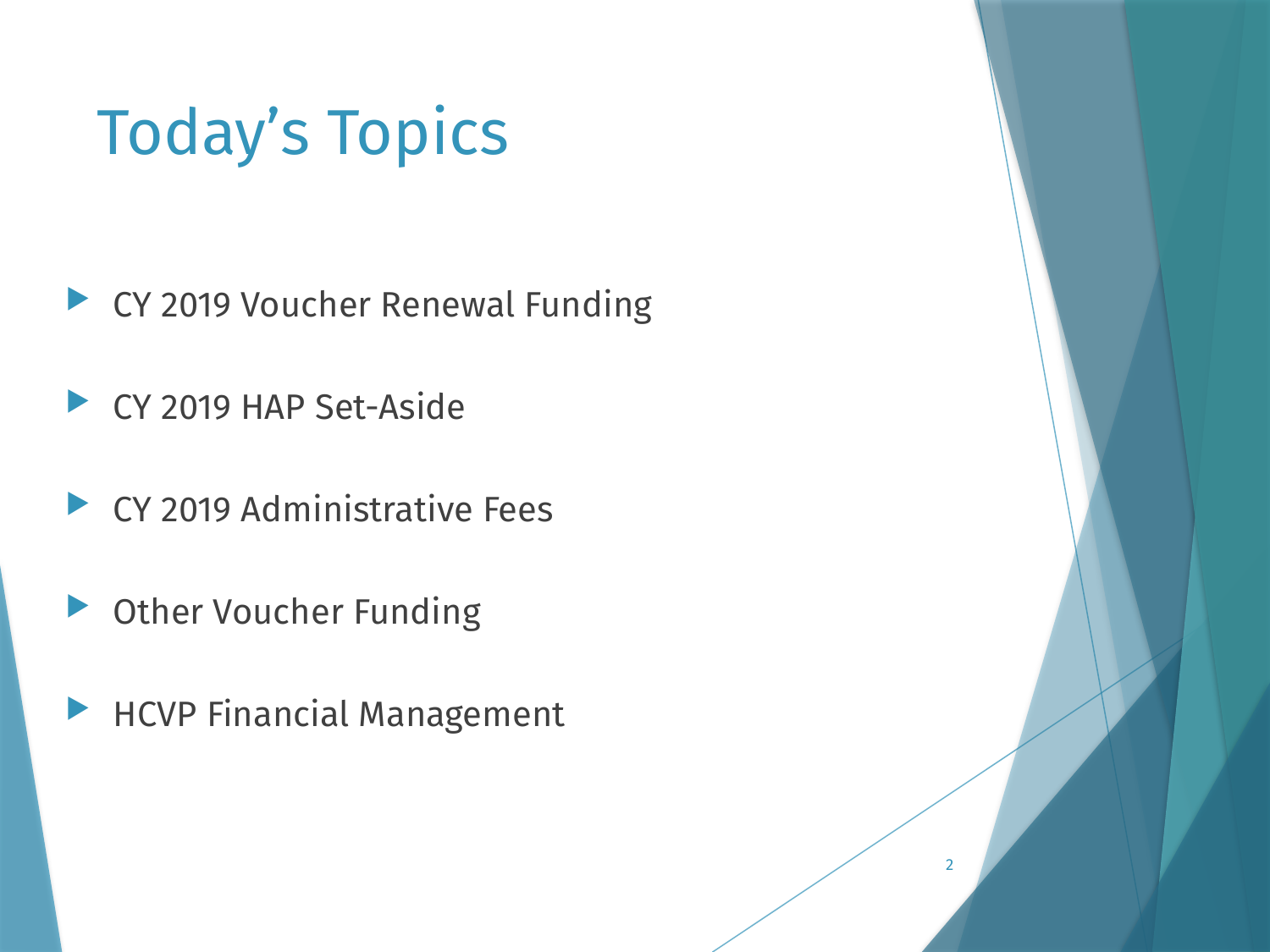

# Today’s Topics
CY 2019 Voucher Renewal Funding
CY 2019 HAP Set-Aside
CY 2019 Administrative Fees
Other Voucher Funding
HCVP Financial Management
2